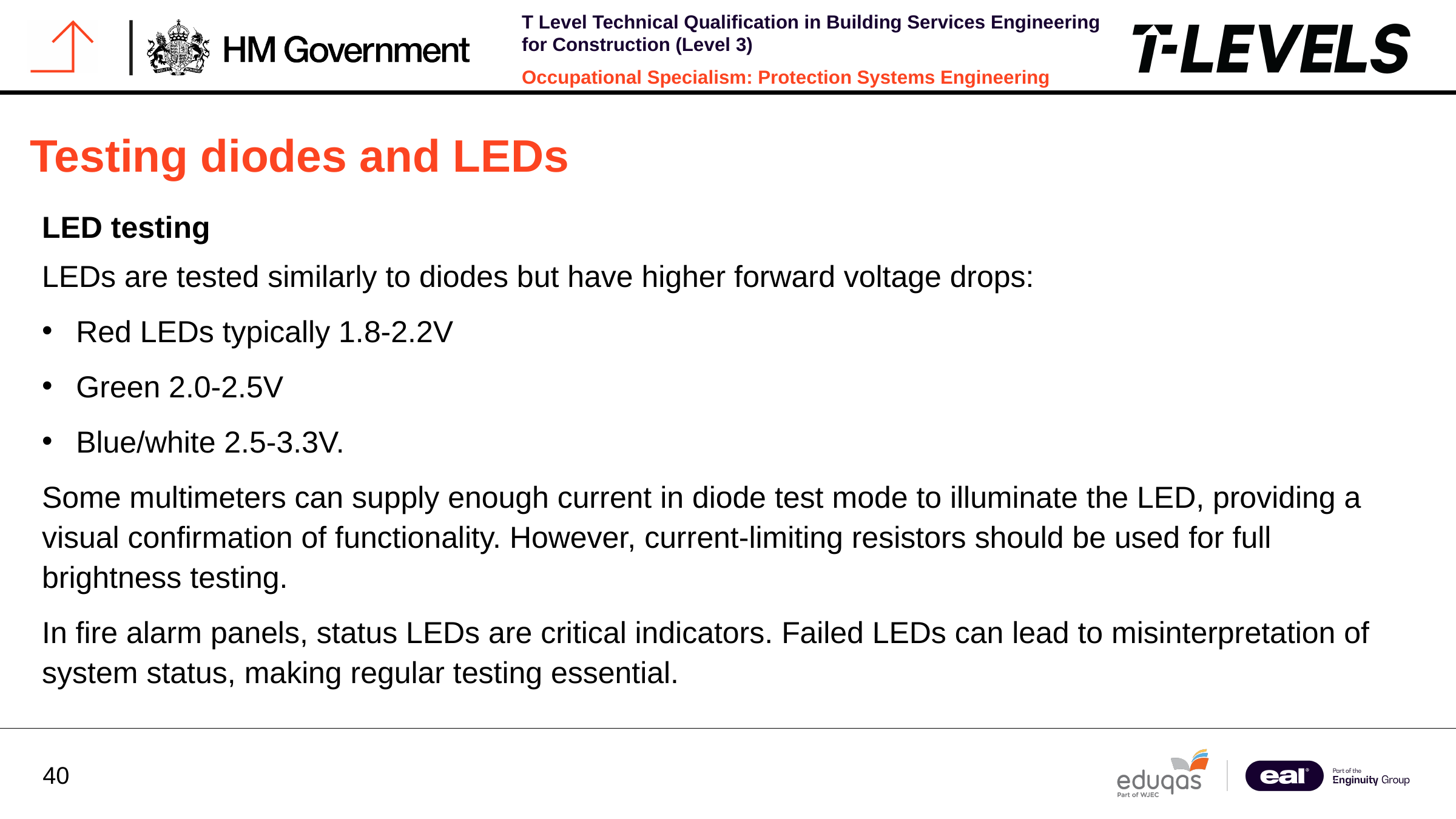

Testing diodes and LEDs
LED testing
LEDs are tested similarly to diodes but have higher forward voltage drops:
Red LEDs typically 1.8-2.2V
Green 2.0-2.5V
Blue/white 2.5-3.3V.
Some multimeters can supply enough current in diode test mode to illuminate the LED, providing a visual confirmation of functionality. However, current-limiting resistors should be used for full brightness testing.
In fire alarm panels, status LEDs are critical indicators. Failed LEDs can lead to misinterpretation of system status, making regular testing essential.